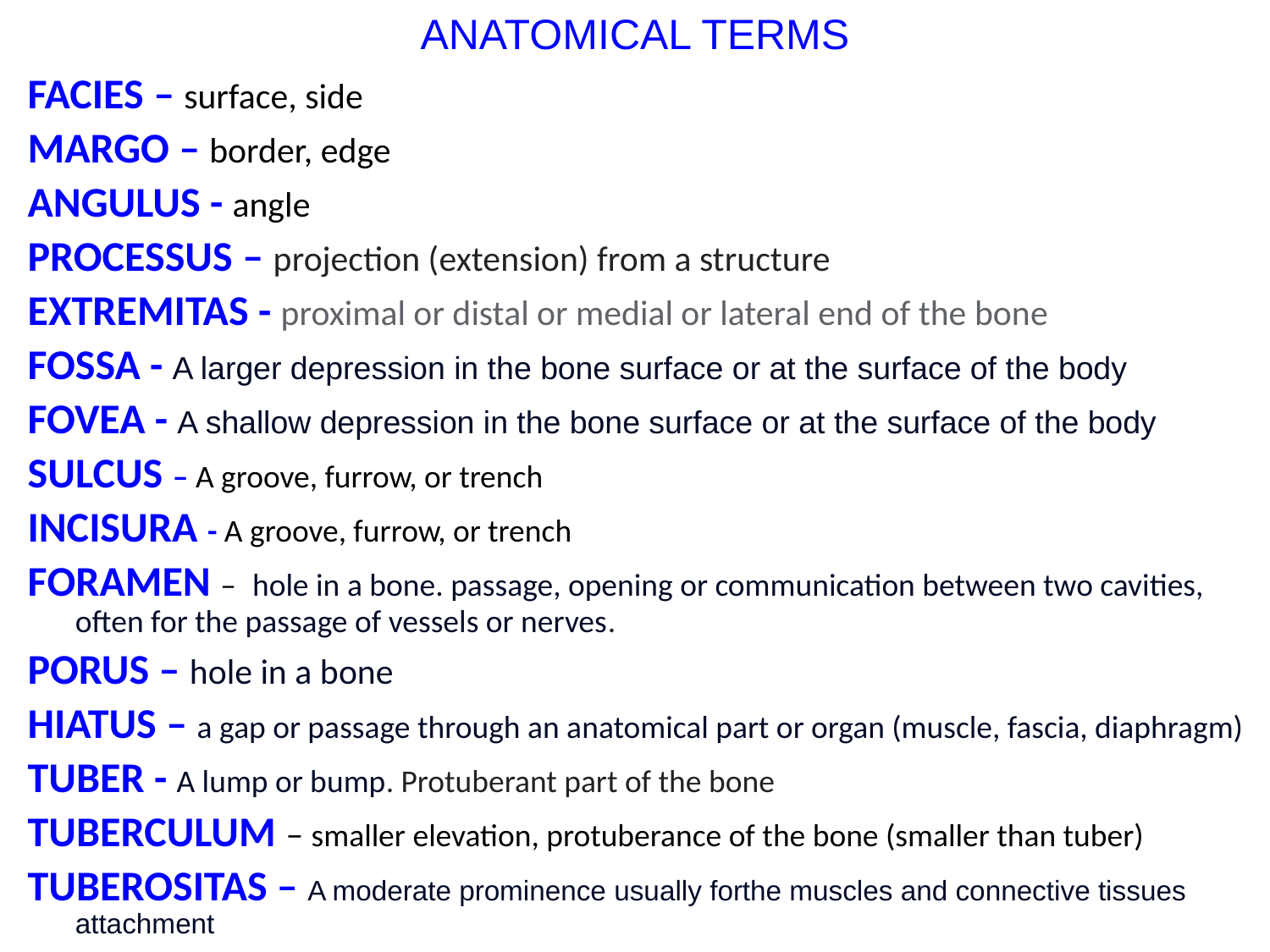

# ANATOMICAL TERMS
FACIES – surface, side
MARGO – border, edge
ANGULUS - angle
PROCESSUS – projection (extension) from a structure
EXTREMITAS - proximal or distal or medial or lateral end of the bone
FOSSA - A larger depression in the bone surface or at the surface of the body
FOVEA - A shallow depression in the bone surface or at the surface of the body
SULCUS – A groove, furrow, or trench
INCISURA - A groove, furrow, or trench
FORAMEN –  hole in a bone. passage, opening or communication between two cavities, often for the passage of vessels or nerves.
PORUS – hole in a bone
HIATUS – a gap or passage through an anatomical part or organ (muscle, fascia, diaphragm)
TUBER - A lump or bump. Protuberant part of the bone
TUBERCULUM – smaller elevation, protuberance of the bone (smaller than tuber)
TUBEROSITAS – A moderate prominence usually forthe muscles and connective tissues attachment